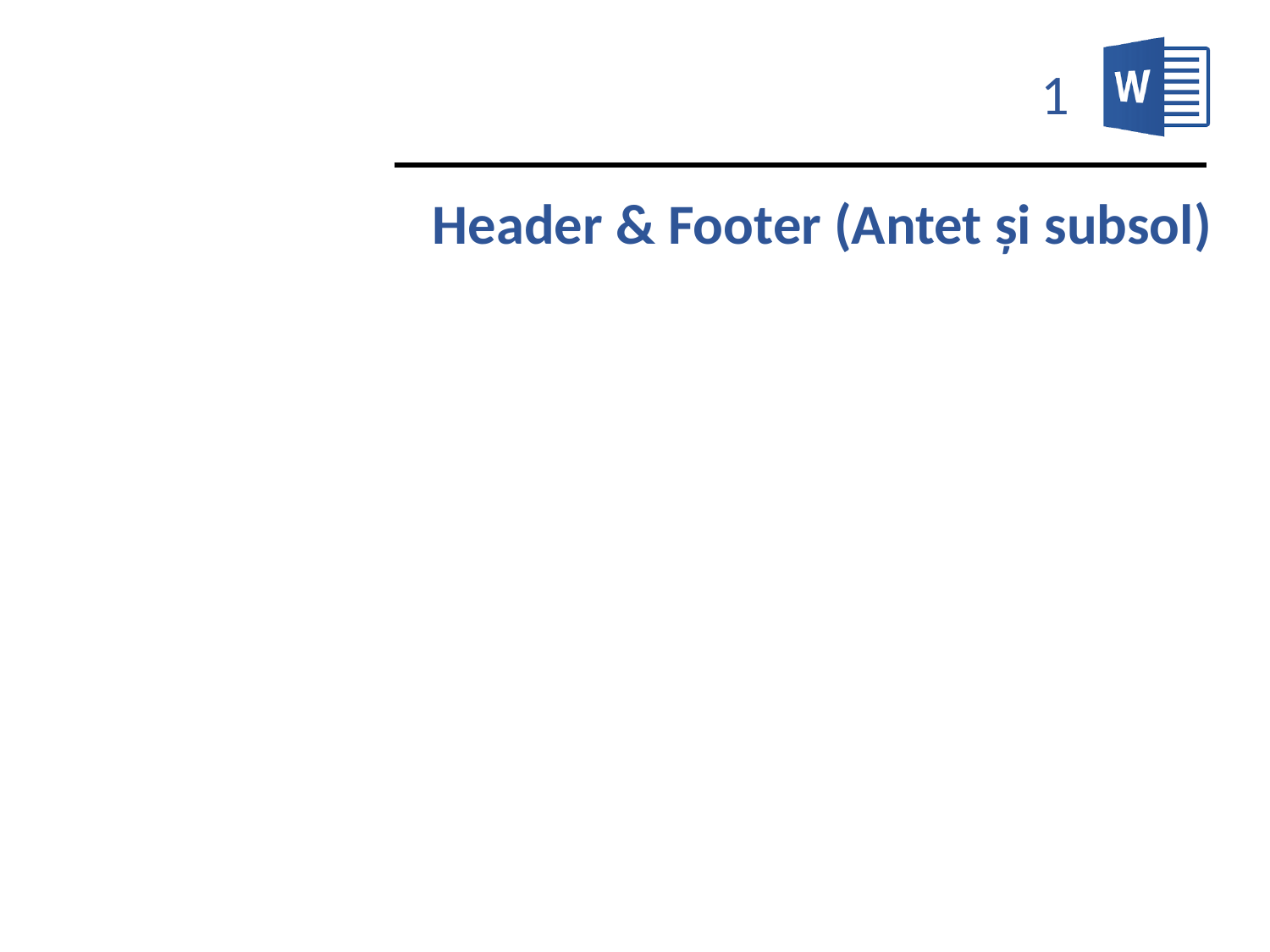

# 1
Header & Footer (Antet și subsol)